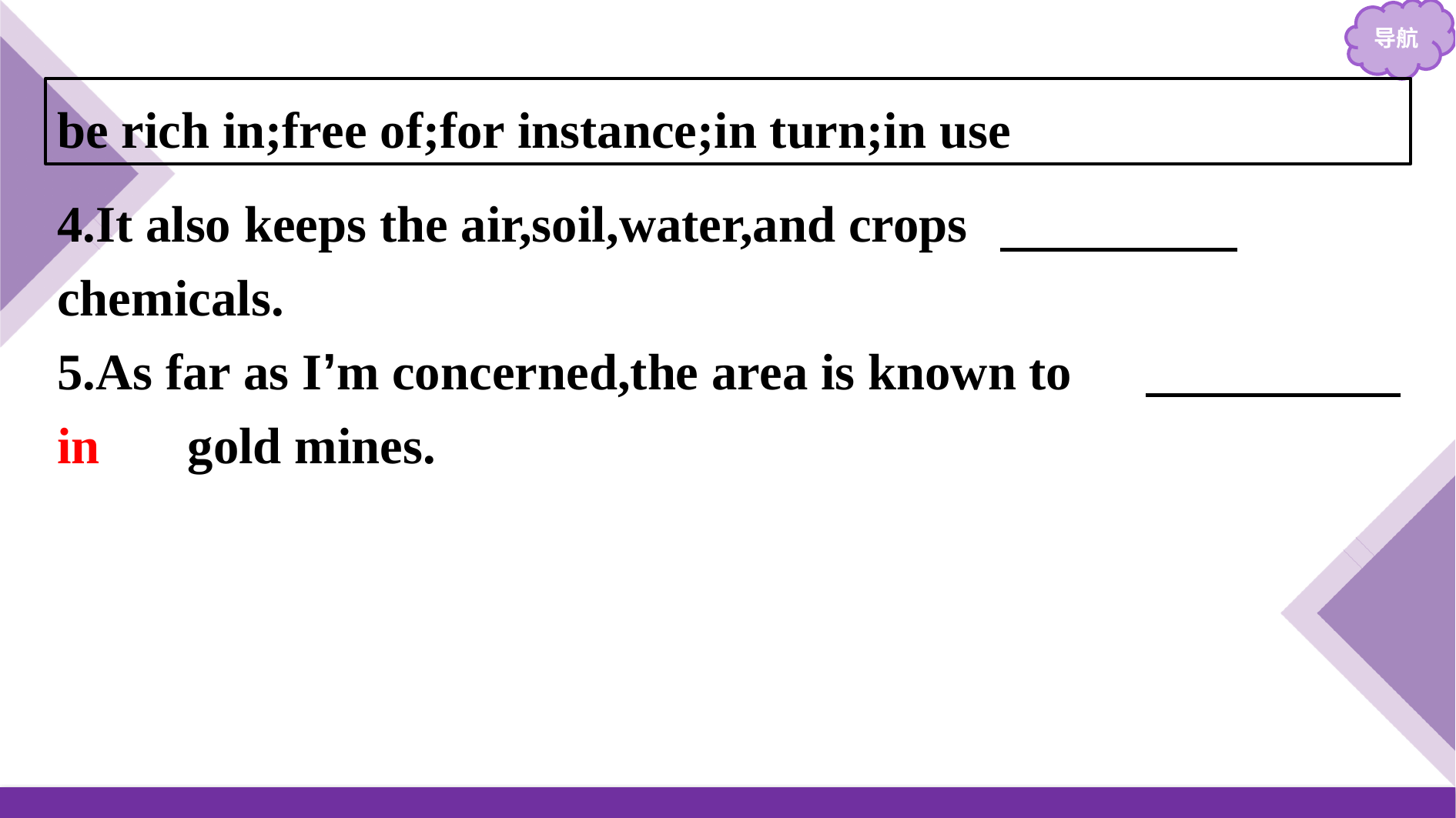

be rich in;free of;for instance;in turn;in use
4.It also keeps the air,soil,water,and crops 　free of　 chemicals.
5.As far as I’m concerned,the area is known to 　be rich in　 gold mines.